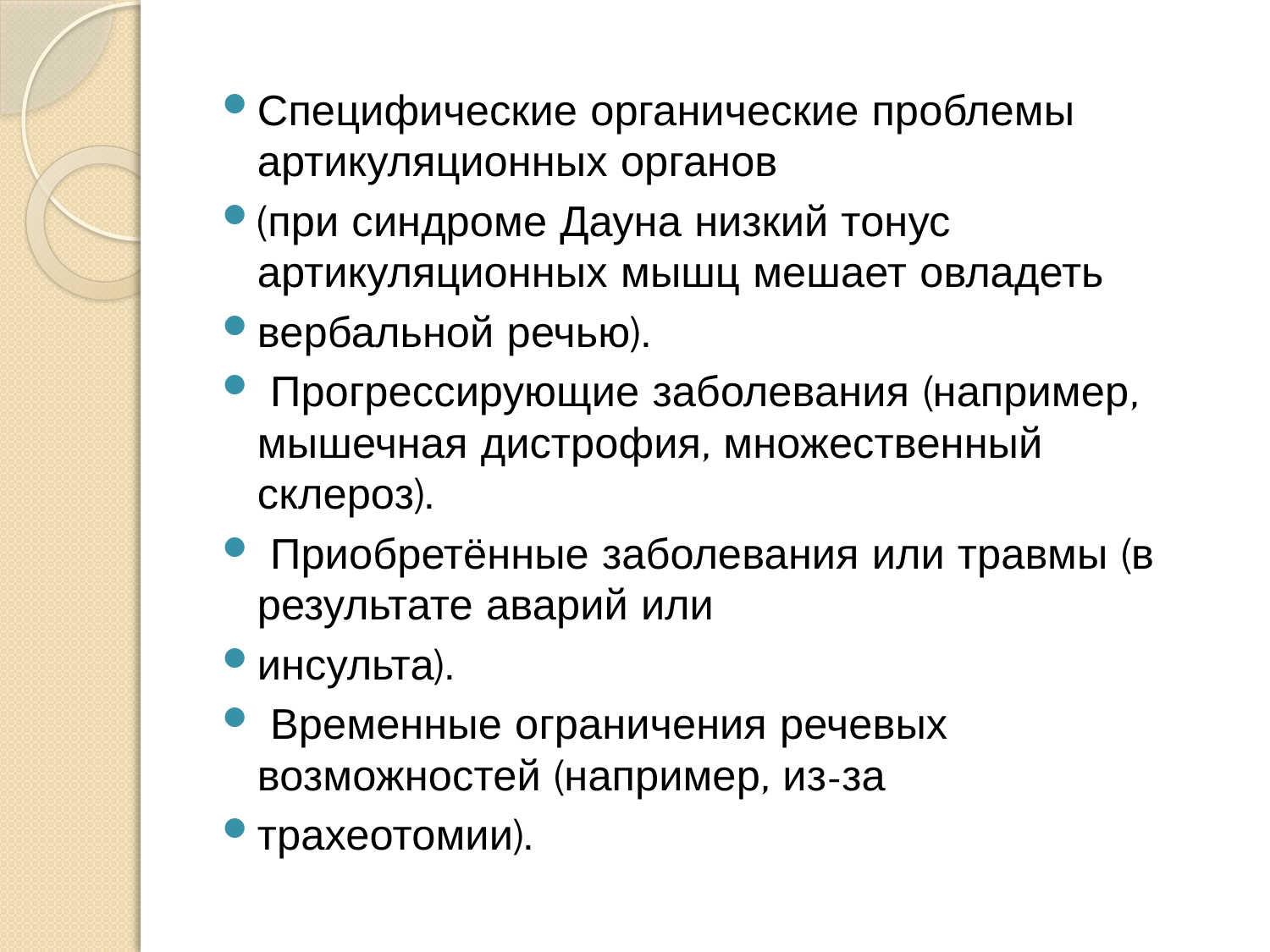

Специфические органические проблемы артикуляционных органов
(при синдроме Дауна низкий тонус артикуляционных мышц мешает овладеть
вербальной речью).
 Прогрессирующие заболевания (например, мышечная дистрофия, множественный склероз).
 Приобретённые заболевания или травмы (в результате аварий или
инсульта).
 Временные ограничения речевых возможностей (например, из-за
трахеотомии).